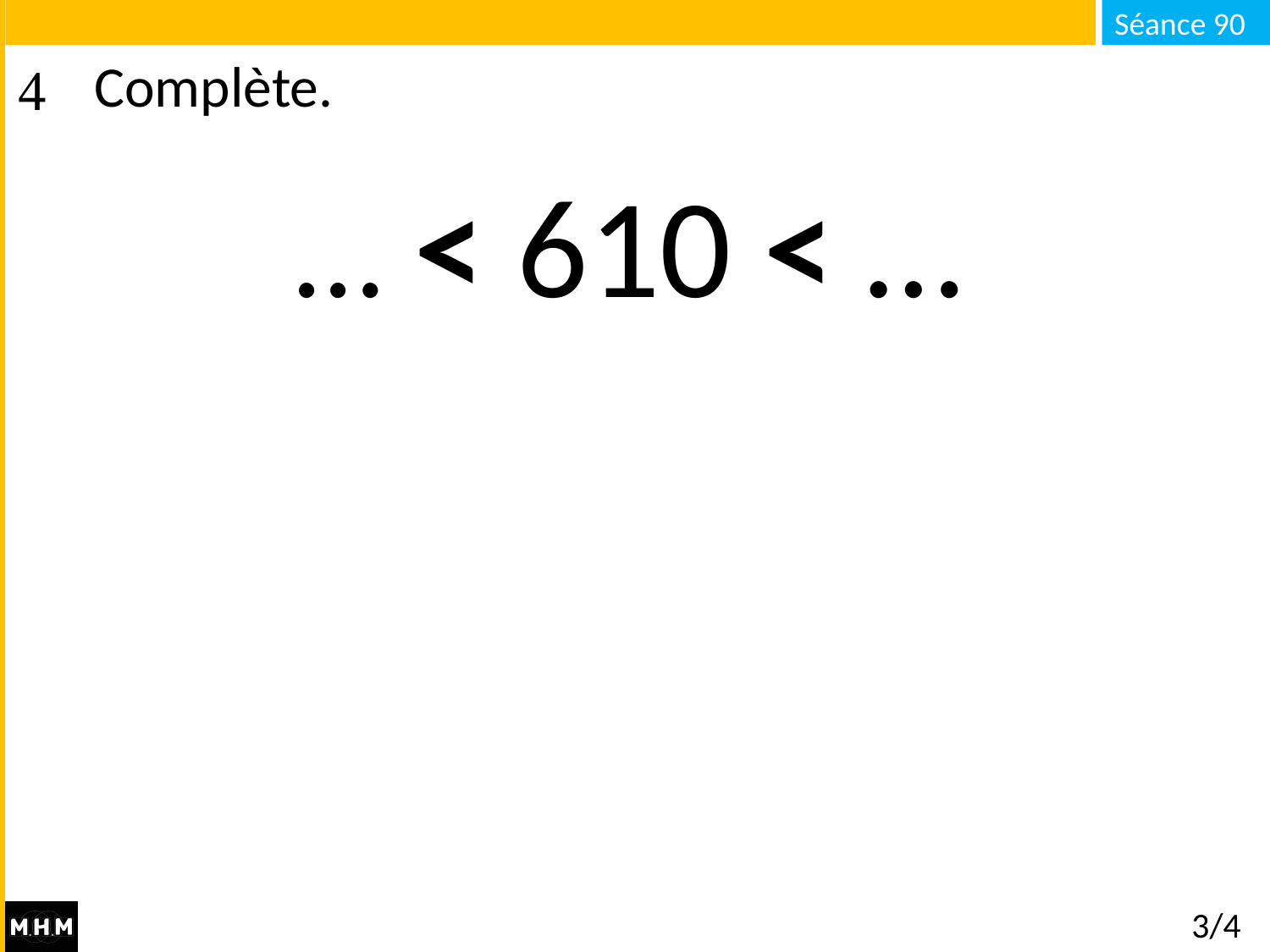

# Complète.
… < 610 < …
3/4